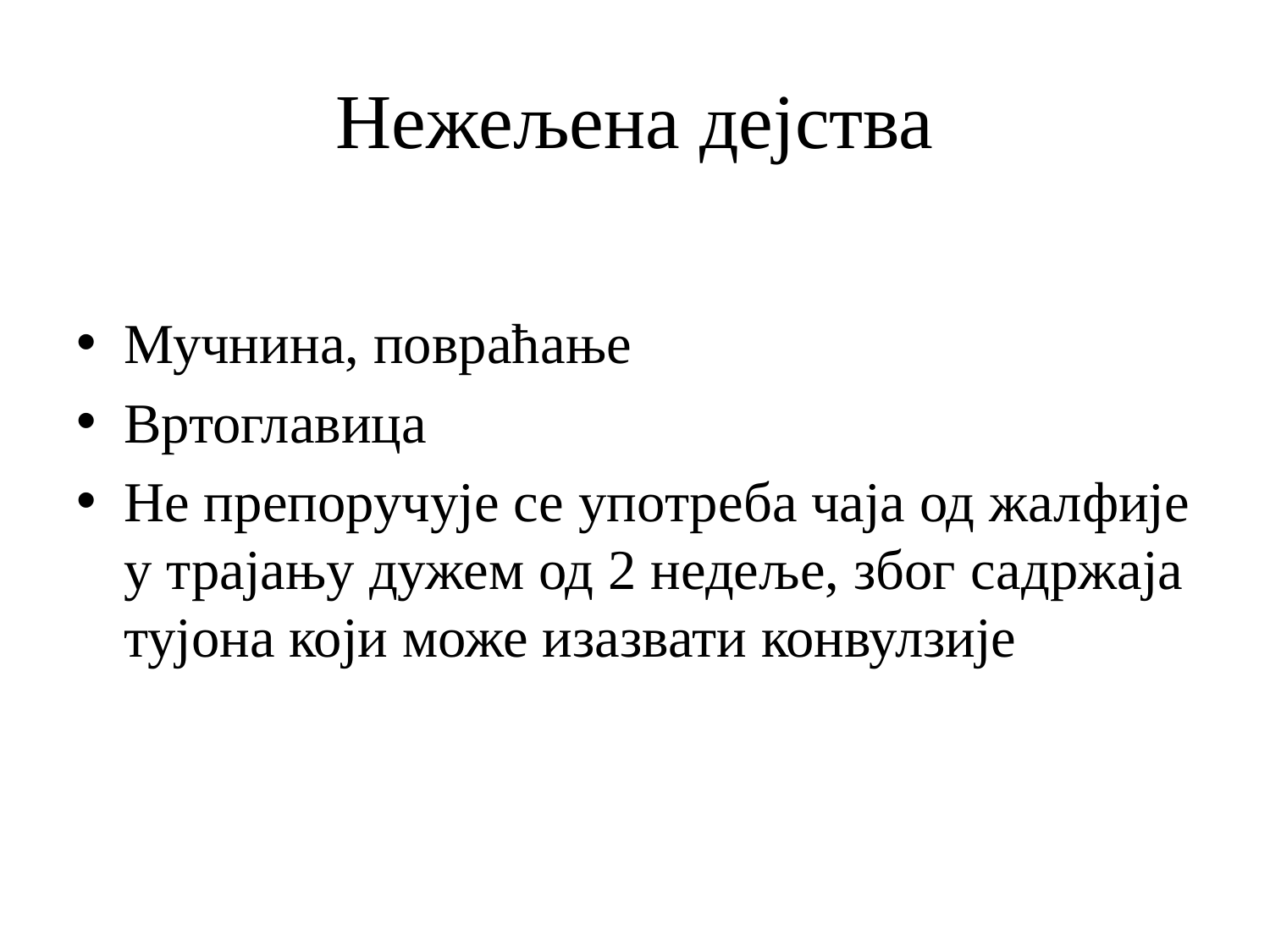

# Нежељена дејства

Мучнина, повраћање
Вртоглавица
Не препоручује се употреба чаја од жалфије у трајању дужем од 2 недеље, због садржаја тујона који може изазвати конвулзије